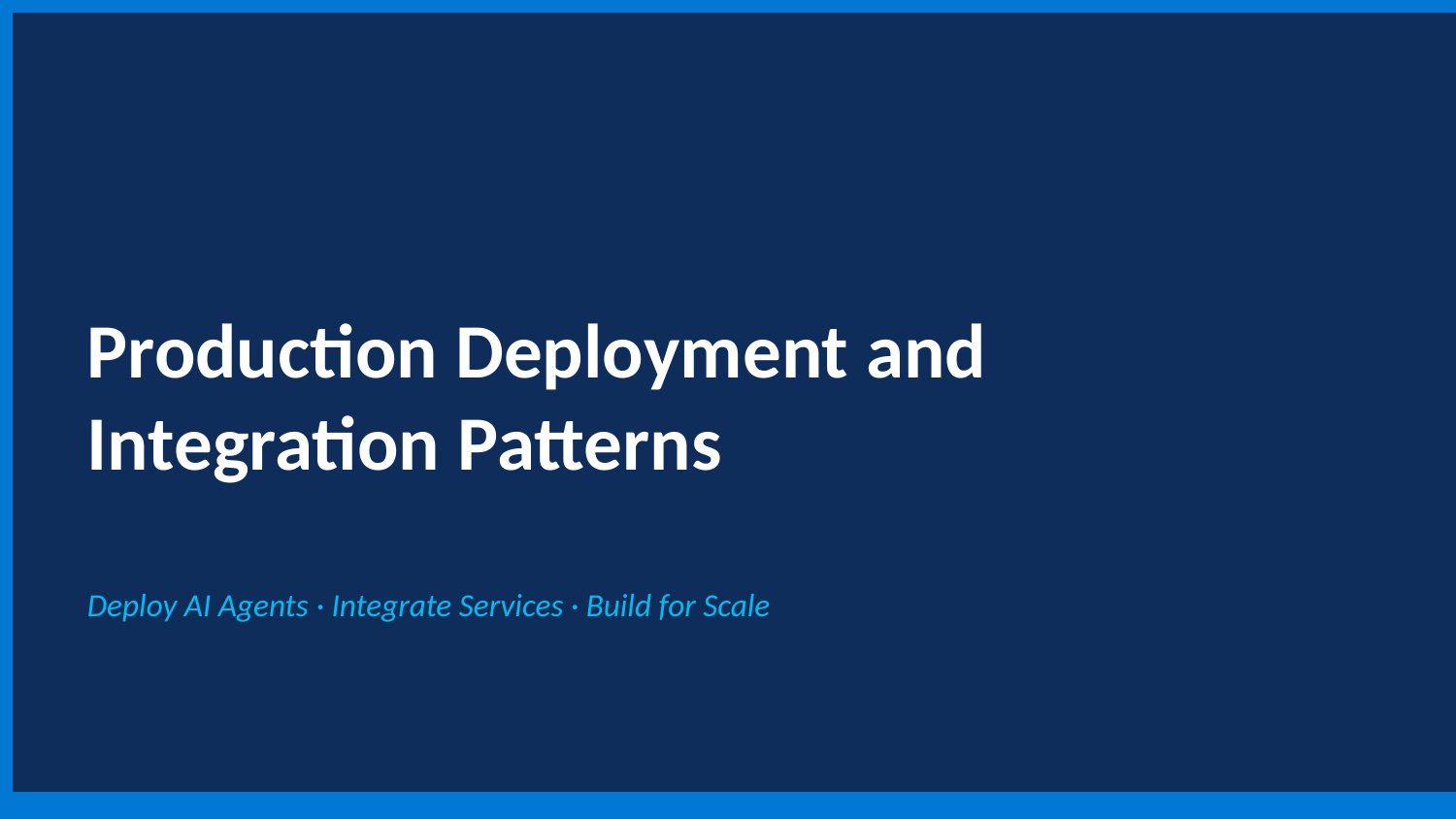

Production Deployment and
Integration Patterns
Deploy AI Agents · Integrate Services · Build for Scale